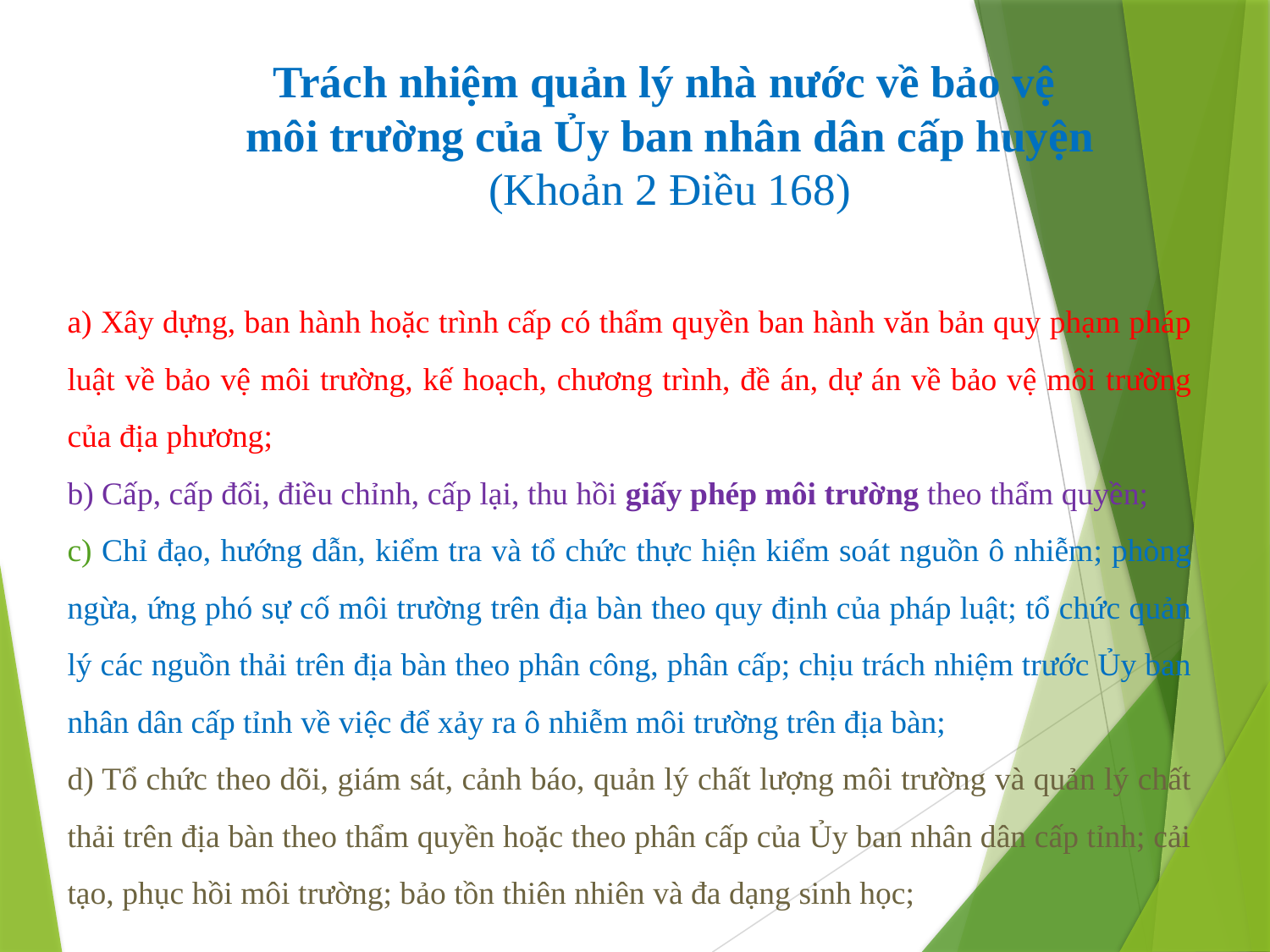

# Trách nhiệm quản lý nhà nước về bảo vệ môi trường của Ủy ban nhân dân cấp huyện (Khoản 2 Điều 168)
a) Xây dựng, ban hành hoặc trình cấp có thẩm quyền ban hành văn bản quy phạm pháp luật về bảo vệ môi trường, kế hoạch, chương trình, đề án, dự án về bảo vệ môi trường của địa phương;
b) Cấp, cấp đổi, điều chỉnh, cấp lại, thu hồi giấy phép môi trường theo thẩm quyền;
c) Chỉ đạo, hướng dẫn, kiểm tra và tổ chức thực hiện kiểm soát nguồn ô nhiễm; phòng ngừa, ứng phó sự cố môi trường trên địa bàn theo quy định của pháp luật; tổ chức quản lý các nguồn thải trên địa bàn theo phân công, phân cấp; chịu trách nhiệm trước Ủy ban nhân dân cấp tỉnh về việc để xảy ra ô nhiễm môi trường trên địa bàn;
d) Tổ chức theo dõi, giám sát, cảnh báo, quản lý chất lượng môi trường và quản lý chất thải trên địa bàn theo thẩm quyền hoặc theo phân cấp của Ủy ban nhân dân cấp tỉnh; cải tạo, phục hồi môi trường; bảo tồn thiên nhiên và đa dạng sinh học;